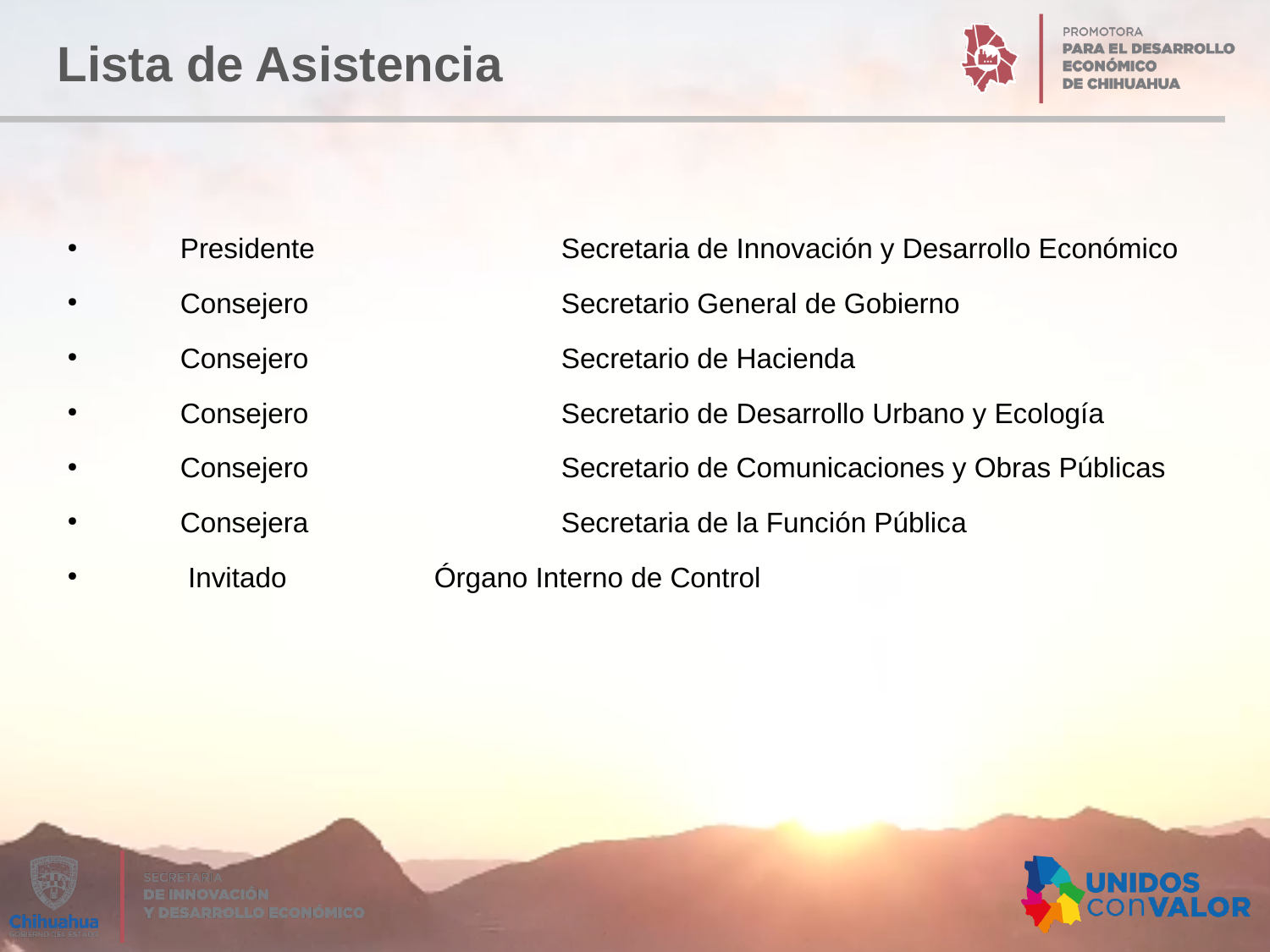

Lista de Asistencia

Presidente		Secretaria de Innovación y Desarrollo Económico
Consejero		Secretario General de Gobierno
Consejero		Secretario de Hacienda
Consejero		Secretario de Desarrollo Urbano y Ecología
Consejero		Secretario de Comunicaciones y Obras Públicas
Consejera		Secretaria de la Función Pública
 Invitado		Órgano Interno de Control